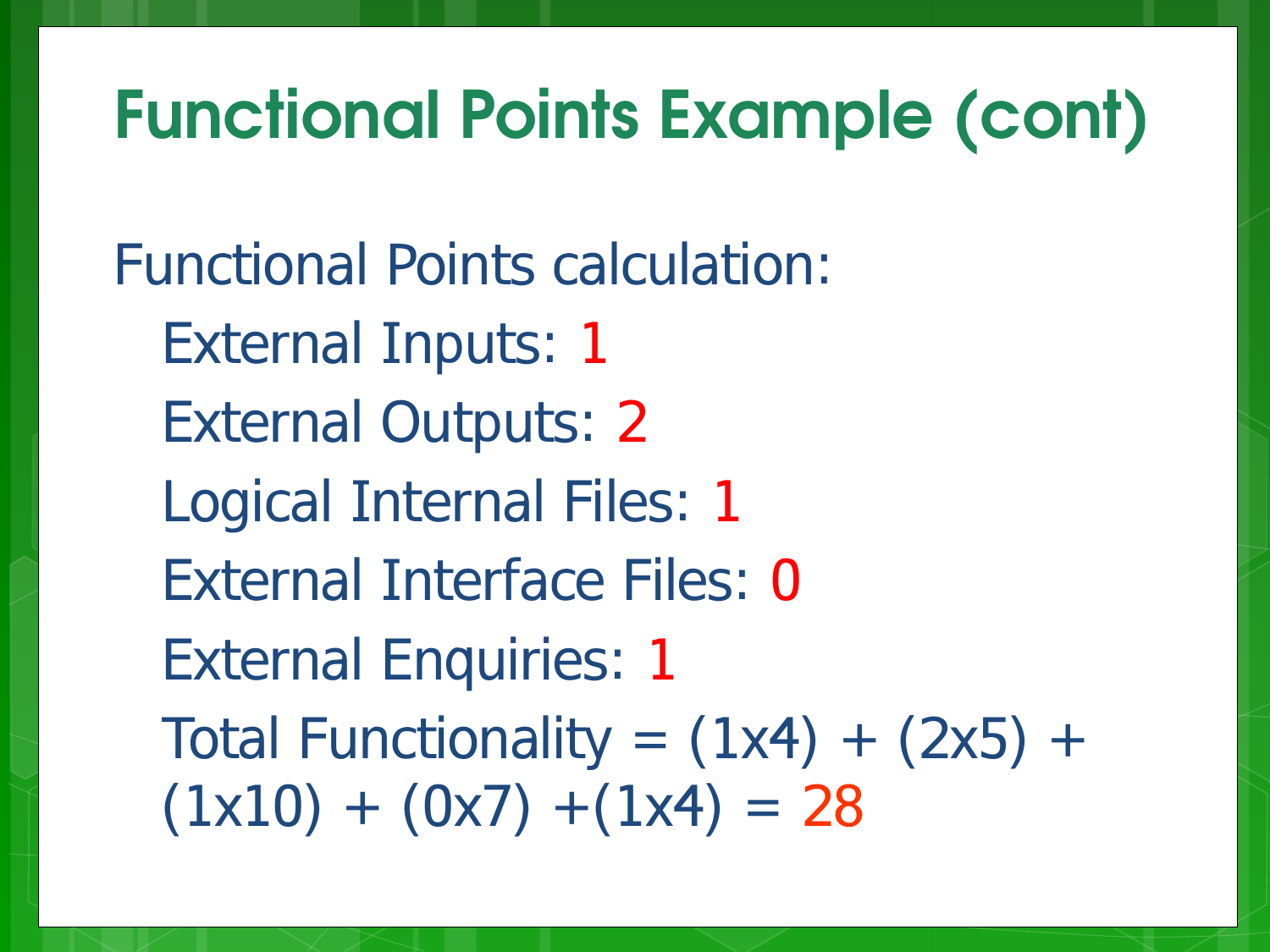

# Functional Points Example (cont)
Functional Points calculation:
	External Inputs: 1
	External Outputs: 2
	Logical Internal Files: 1
	External Interface Files: 0
	External Enquiries: 1
	Total Functionality = (1x4) + (2x5) + (1x10) + (0x7) +(1x4) = 28